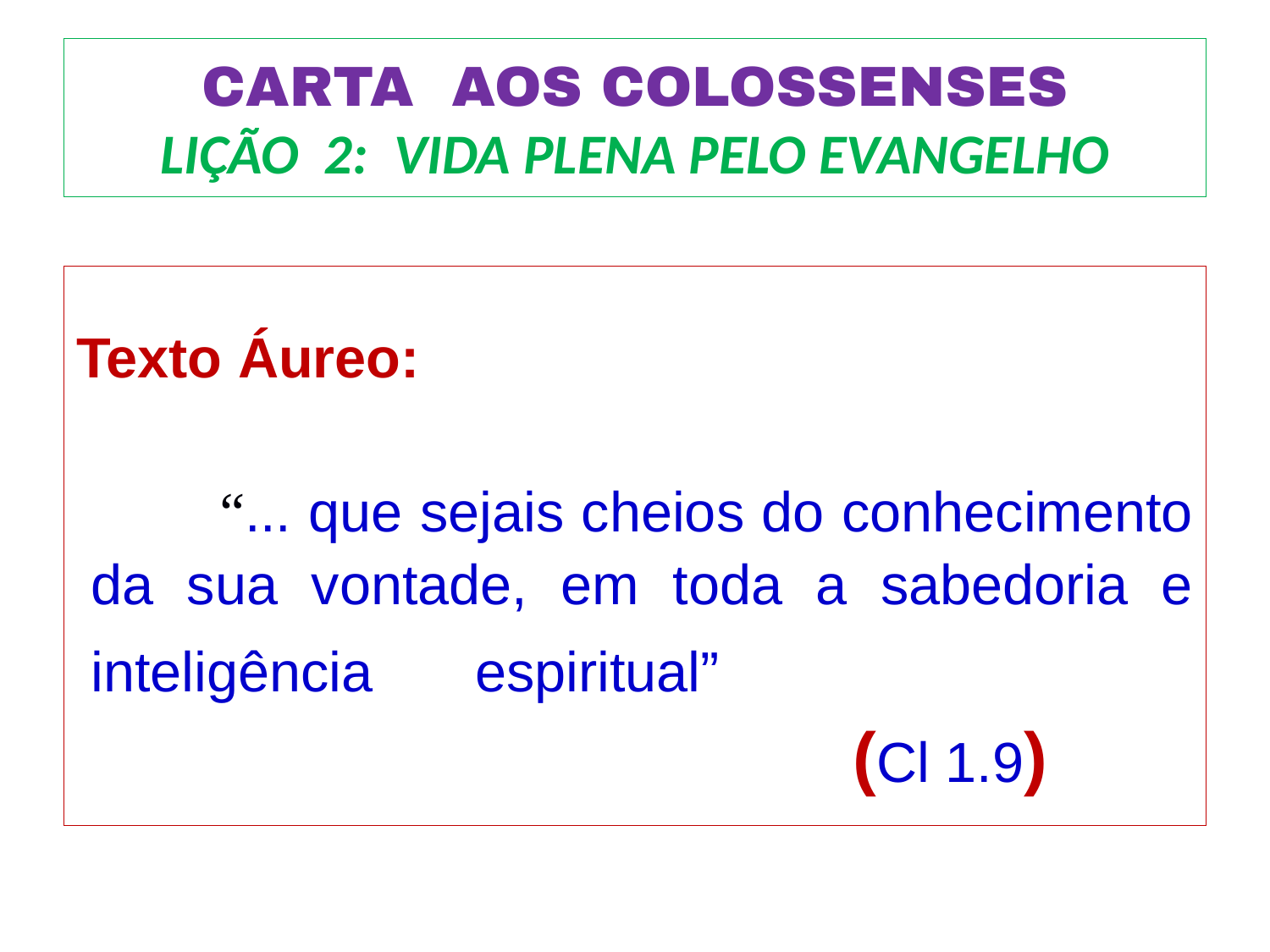

# CARTA  AOS COLOSSENSES LIÇÃO  2:  VIDA PLENA PELO EVANGELHO

Texto Áureo:

 	“... que sejais cheios do conhecimento da sua vontade, em toda a sabedoria e inteligência espiritual”										(Cl 1.9)